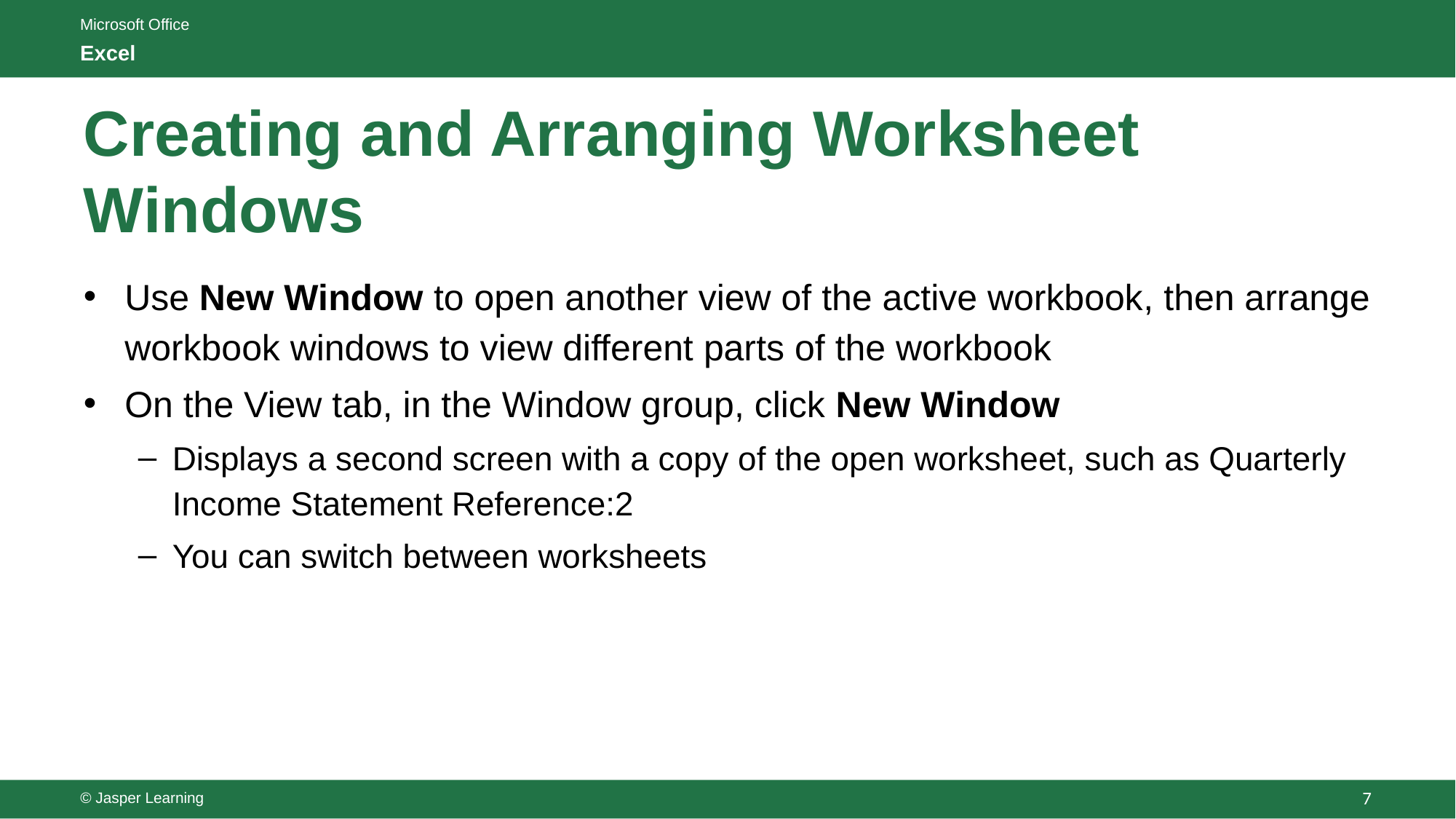

# Creating and Arranging Worksheet Windows
Use New Window to open another view of the active workbook​, then arrange workbook windows to view different parts of the workbook
On the View tab, in the Window group, click New Window
Displays a second screen with a copy of the open worksheet, such as Quarterly Income Statement Reference:2
You can switch between worksheets
© Jasper Learning
7